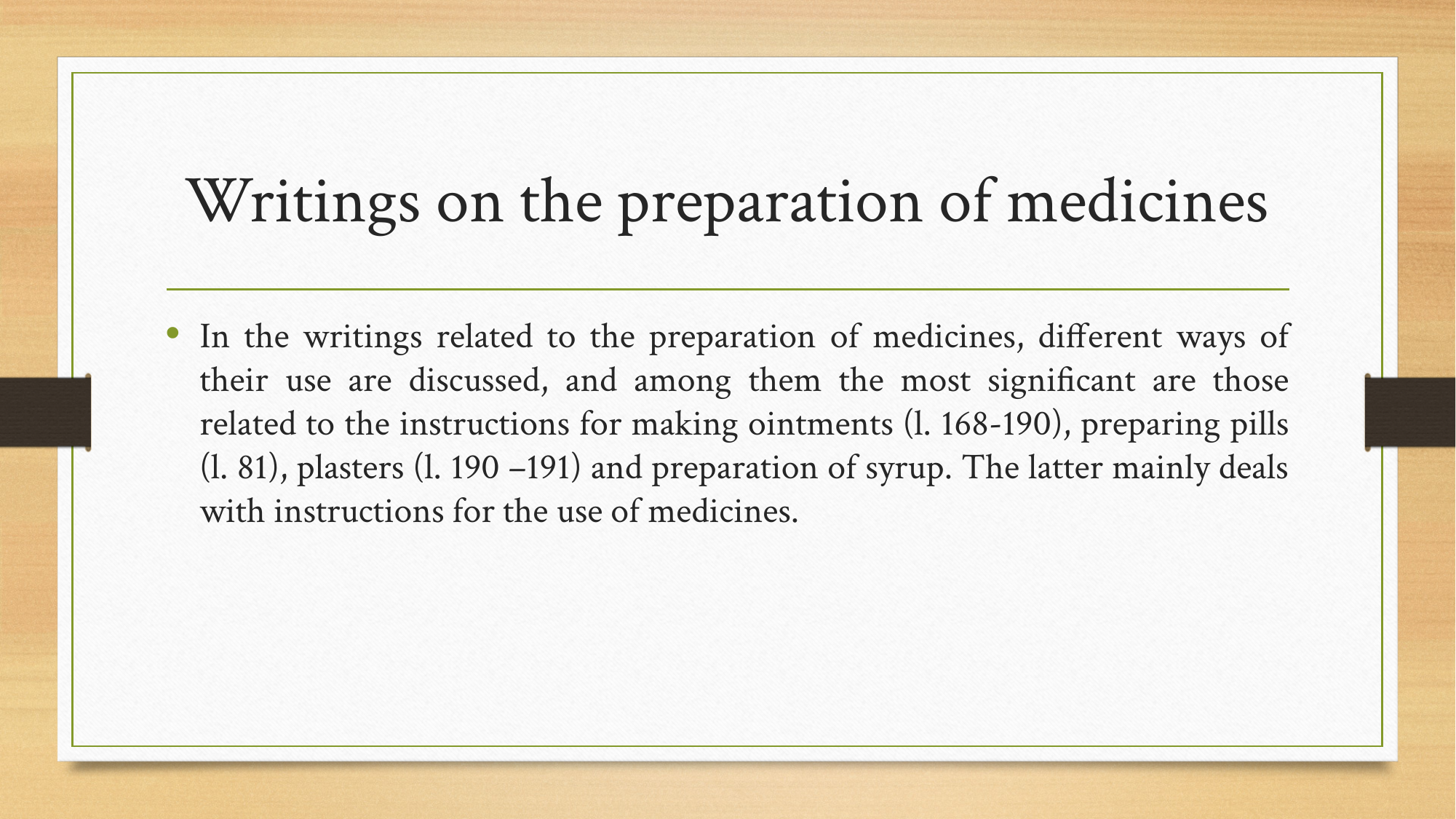

# Writings on the preparation of medicines
In the writings related to the preparation of medicines, different ways of their use are discussed, and among them the most significant are those related to the instructions for making ointments (l. 168-190), preparing pills (l. 81), plasters (l. 190 –191) and preparation of syrup. The latter mainly deals with instructions for the use of medicines.